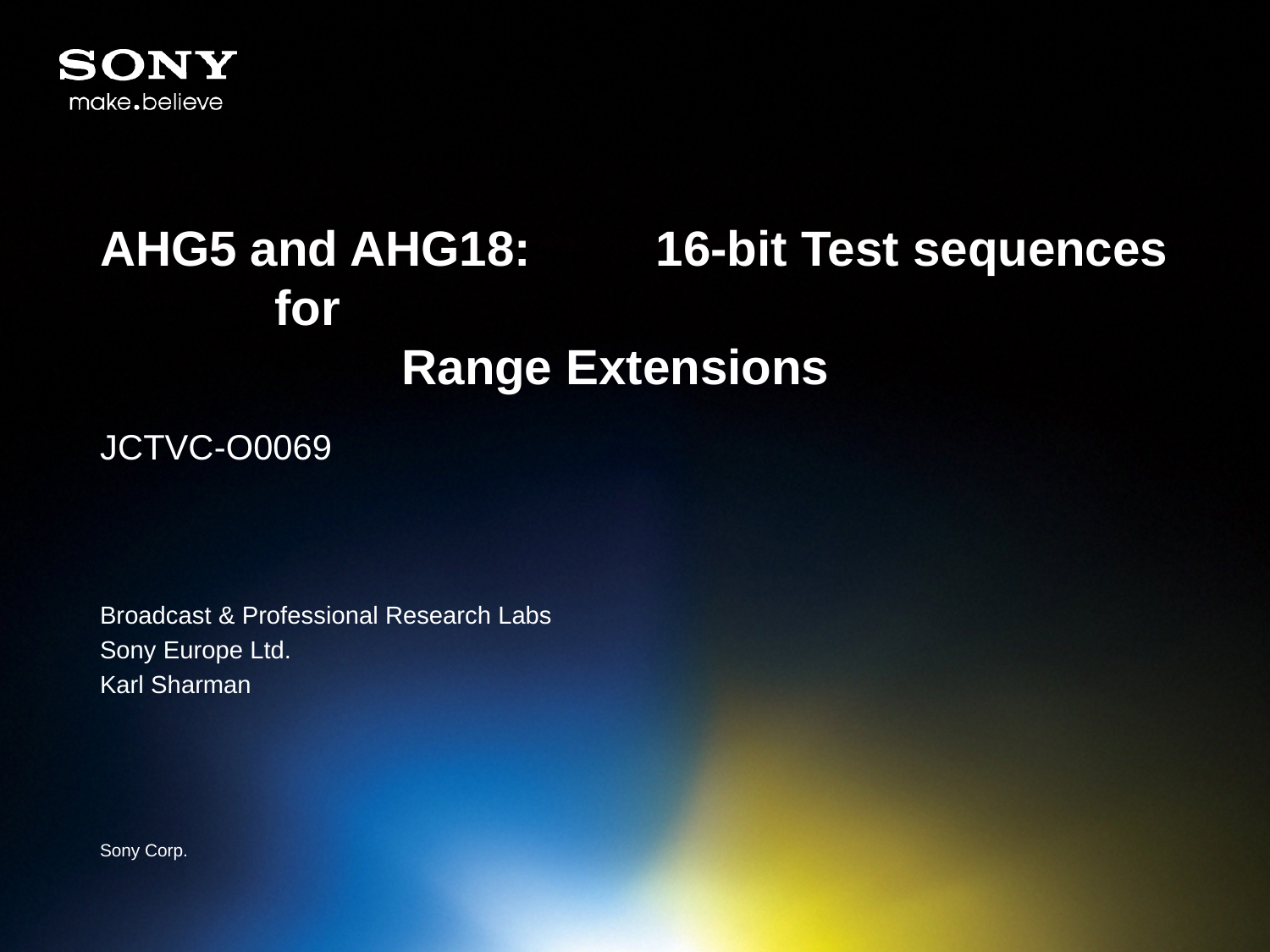

# AHG5 and AHG18:	16-bit Test sequences for Range Extensions
JCTVC-O0069
Broadcast & Professional Research Labs
Sony Europe Ltd.
Karl Sharman
Sony Corp.